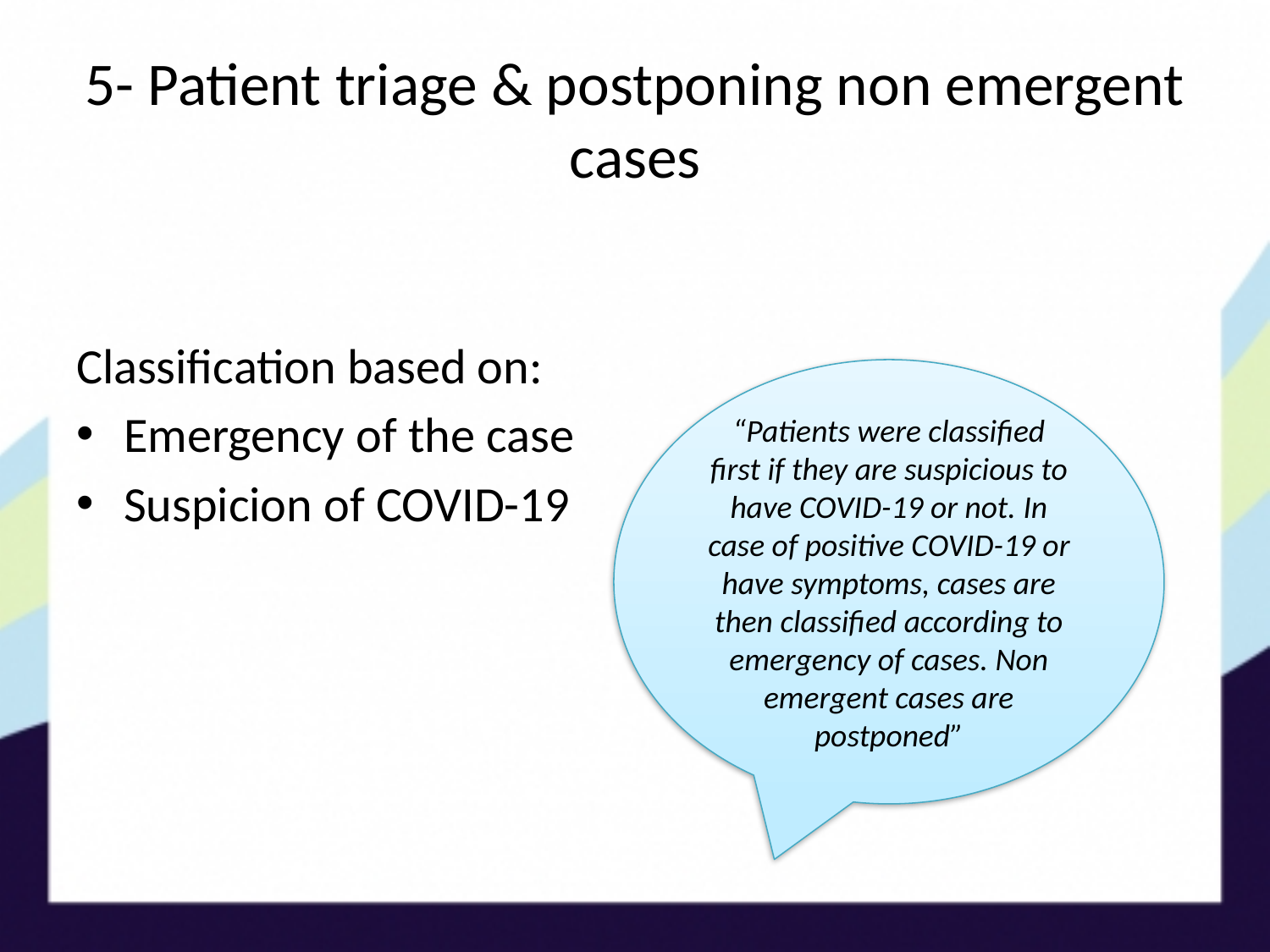

# 5- Patient triage & postponing non emergent cases
Classification based on:
Emergency of the case
Suspicion of COVID-19
“Patients were classified first if they are suspicious to have COVID-19 or not. In case of positive COVID-19 or have symptoms, cases are then classified according to emergency of cases. Non emergent cases are postponed”